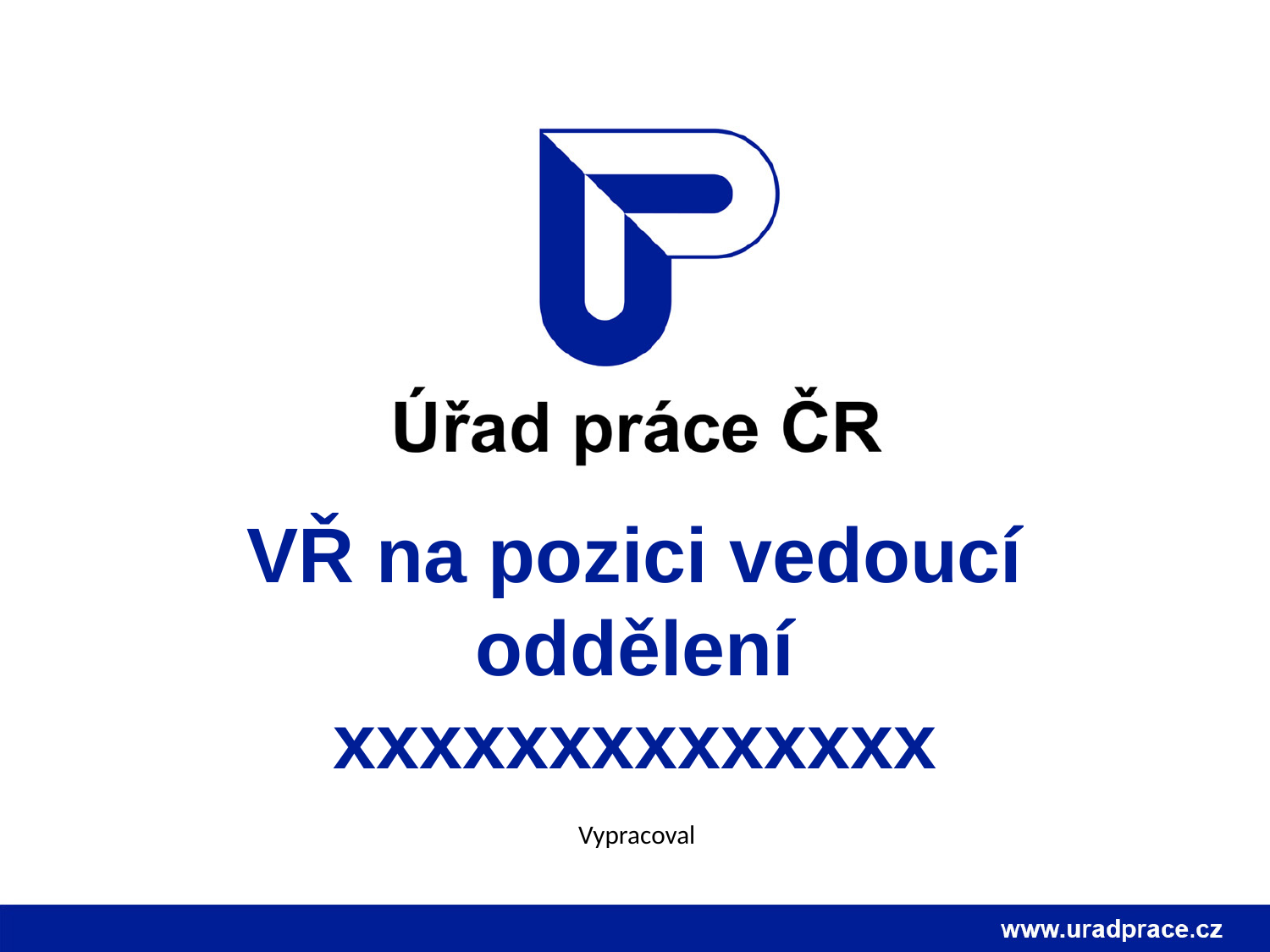

VŘ na pozici vedoucí oddělení
xxxxxxxxxxxxxx

Vypracoval